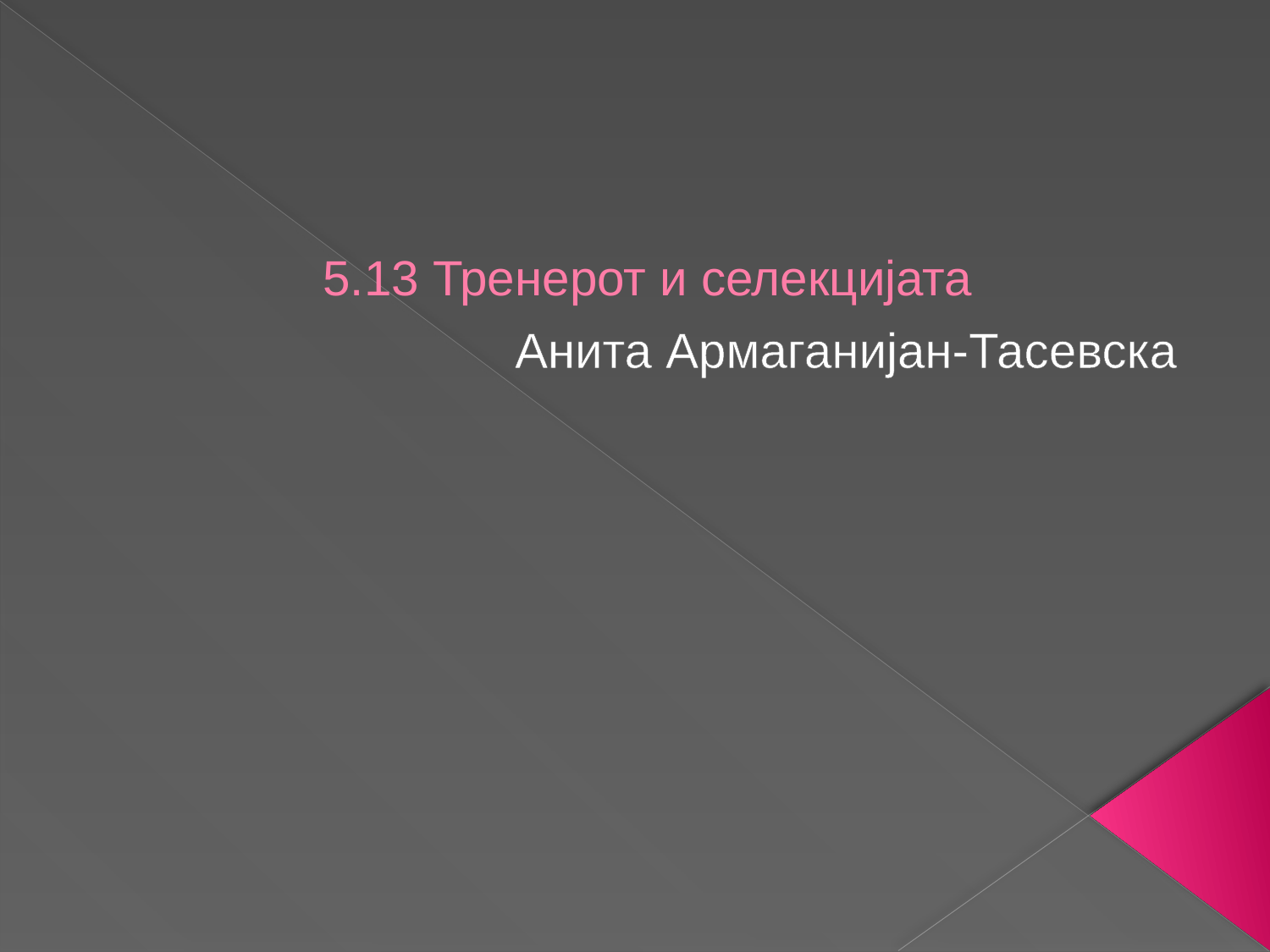

# 5.13 Тренерот и селекцијата
Анита Армаганијан-Тасевска